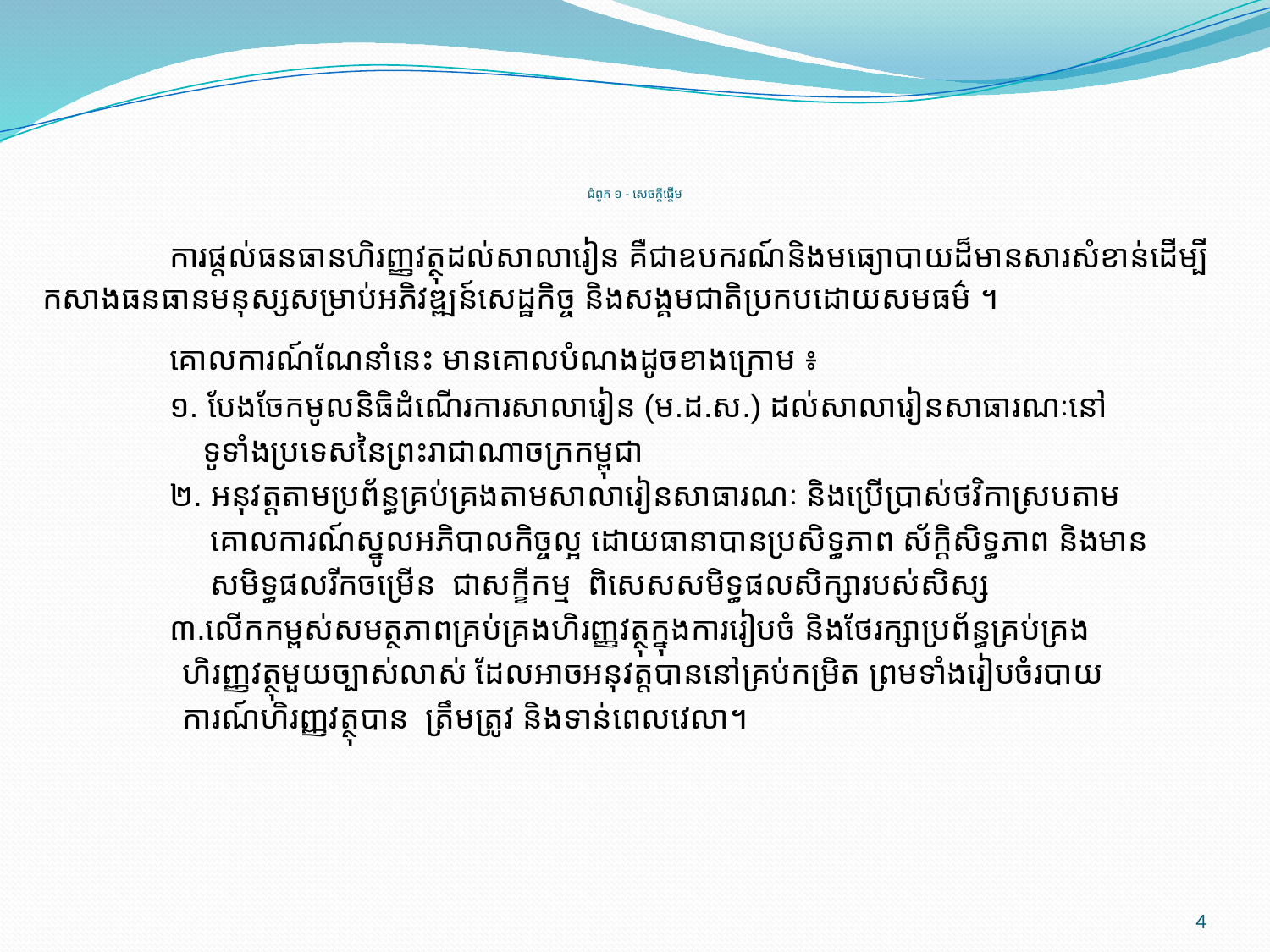

# ជំពូក ១ - សេចក្ដីផ្ដើម
	ការផ្តល់ធនធានហិរញ្ញវត្ថុដល់សាលារៀន គឺជាឧបករណ៍និងមធ្យោបាយដ៏មានសារសំខាន់ដើម្បីកសាងធនធានមនុស្សសម្រាប់អភិវឌ្ឍន៍សេដ្ឋកិច្ច និងសង្គមជាតិប្រកបដោយសមធម៌ ។
	គោលការណ៍ណែនាំនេះ មានគោលបំណងដូចខាងក្រោម ៖
	១. បែងចែកមូលនិធិដំណើរការសាលារៀន (ម.ដ.ស.) ដល់​សាលារៀនសាធារណៈ​នៅ
	    ទូទាំងប្រទេសនៃព្រះរាជាណាចក្រកម្ពុជា
	២. អនុវត្តតាមប្រព័ន្ធគ្រប់គ្រងតាមសាលារៀនសាធារណៈ និងប្រើប្រាស់ថវិកាស្របតាម
	     គោលការណ៍ស្នូលអភិបាលកិច្ចល្អ ដោយធានាបានប្រសិទ្ធភាព ស័ក្តិសិទ្ធភាព និងមាន
	     សមិទ្ធផលរីកចម្រើន  ជាសក្ខីកម្ម  ពិសេសសមិទ្ធផលសិក្សារបស់សិស្ស
	៣.លើកកម្ពស់សមត្ថភាពគ្រប់គ្រងហិរញ្ញវត្ថុក្នុងការរៀបចំ និងថែរក្សាប្រព័ន្ធគ្រប់គ្រង
                 ហិរញ្ញវត្ថុមួយ​ច្បាស់​លាស់ ​​ដែលអាចអនុវត្ដបាននៅគ្រប់កម្រិត ព្រមទាំងរៀបចំរបាយ
                 ការណ៍​ហិរញ្ញវត្ថុបាន  ត្រឹមត្រូវ និងទាន់ពេលវេលា។

4